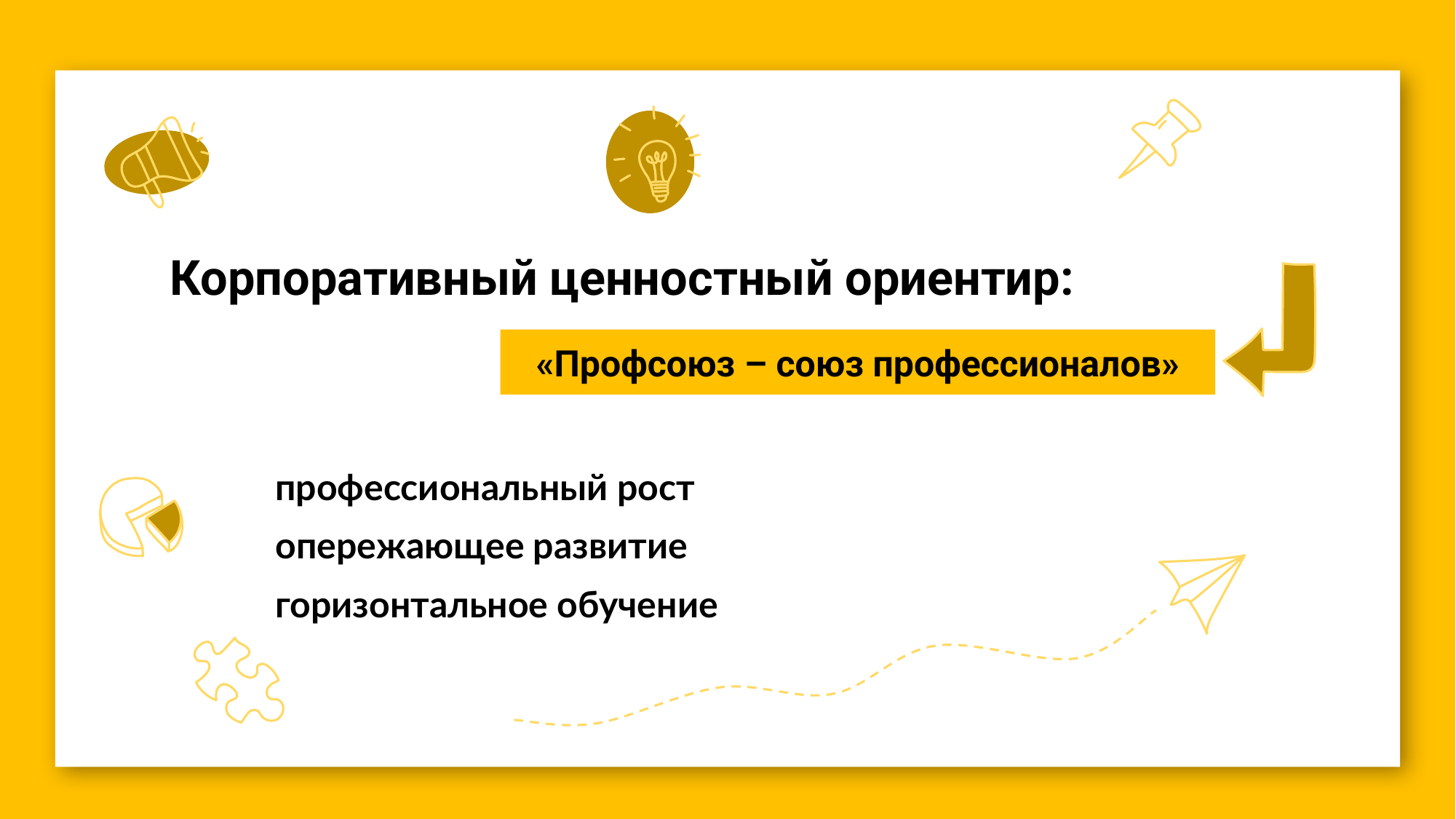

Корпоративный ценностный ориентир:
«Профсоюз – союз профессионалов»
# профессиональный рост опережающее развитие горизонтальное обучение